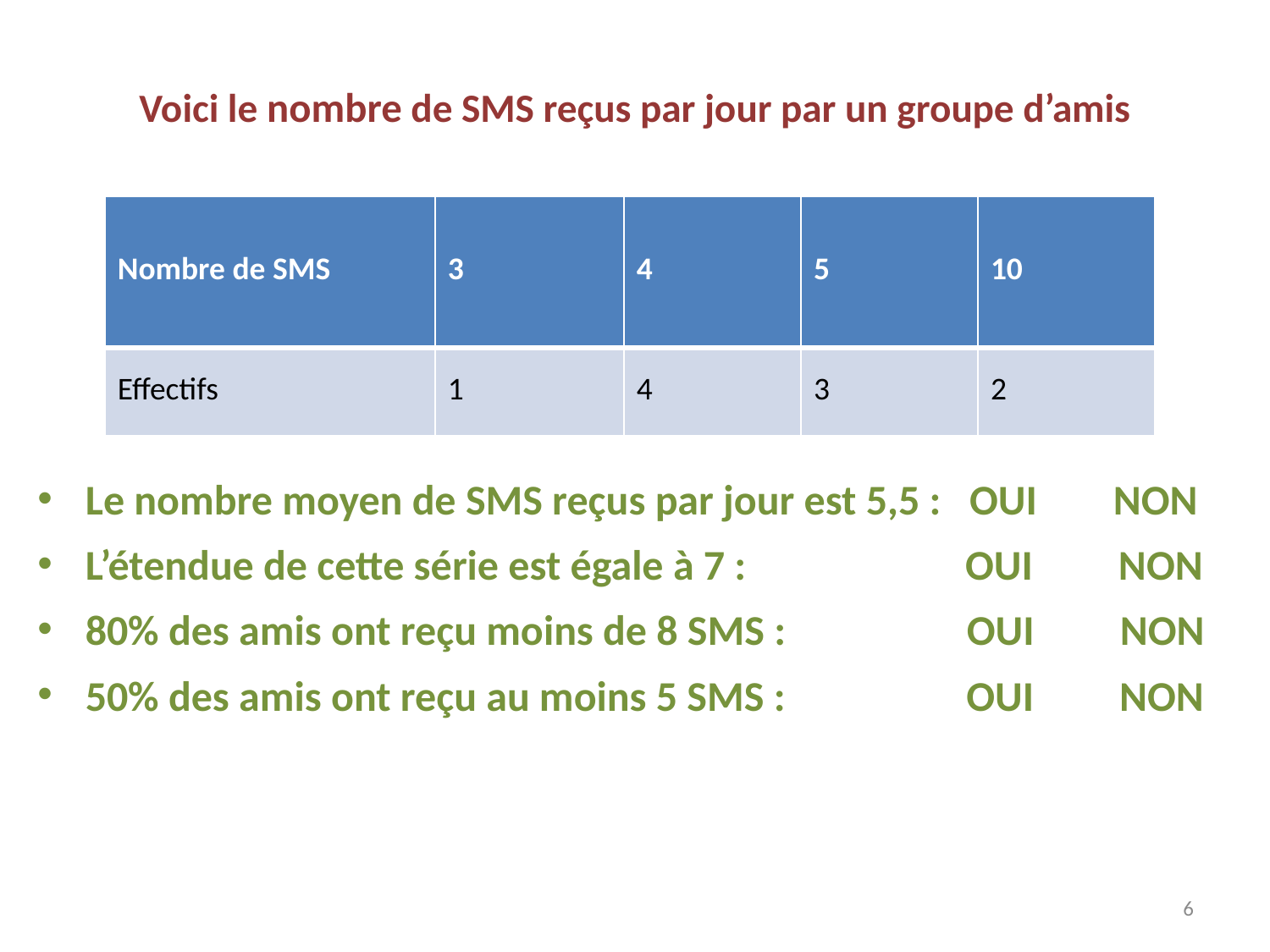

Voici le nombre de SMS reçus par jour par un groupe d’amis
| Nombre de SMS | 3 | 4 | 5 | 10 |
| --- | --- | --- | --- | --- |
| Effectifs | 1 | 4 | 3 | 2 |
Le nombre moyen de SMS reçus par jour est 5,5 :   OUI        NON

L’étendue de cette série est égale à 7 :                       OUI         NON

80% des amis ont reçu moins de 8 SMS :                   OUI         NON

50% des amis ont reçu au moins 5 SMS :                   OUI         NON
6